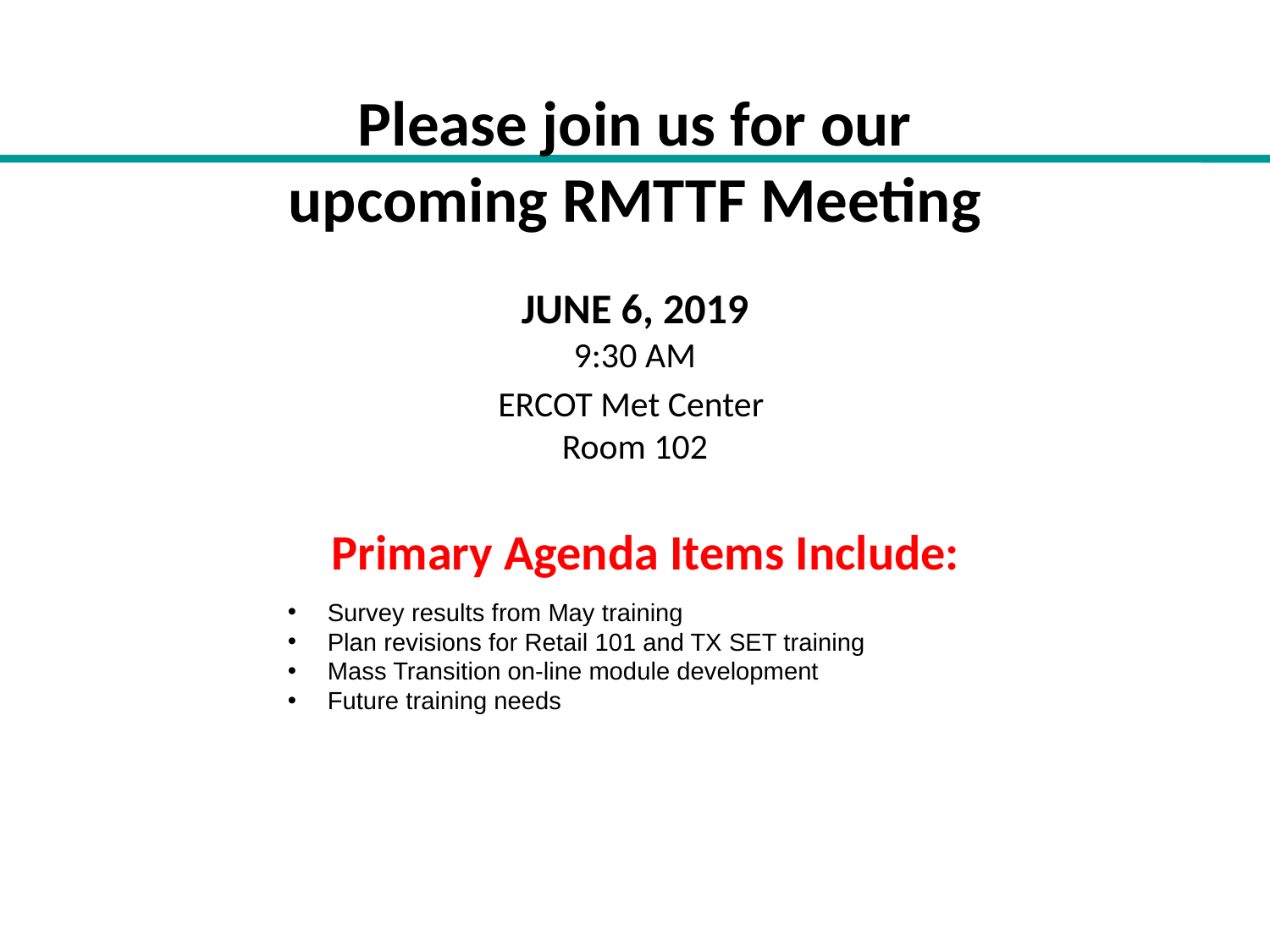

# Please join us for our upcoming RMTTF Meeting
JUNE 6, 2019
9:30 AM
ERCOT Met Center
Room 102

Primary Agenda Items Include:

Survey results from May training
Plan revisions for Retail 101 and TX SET training
Mass Transition on-line module development
Future training needs